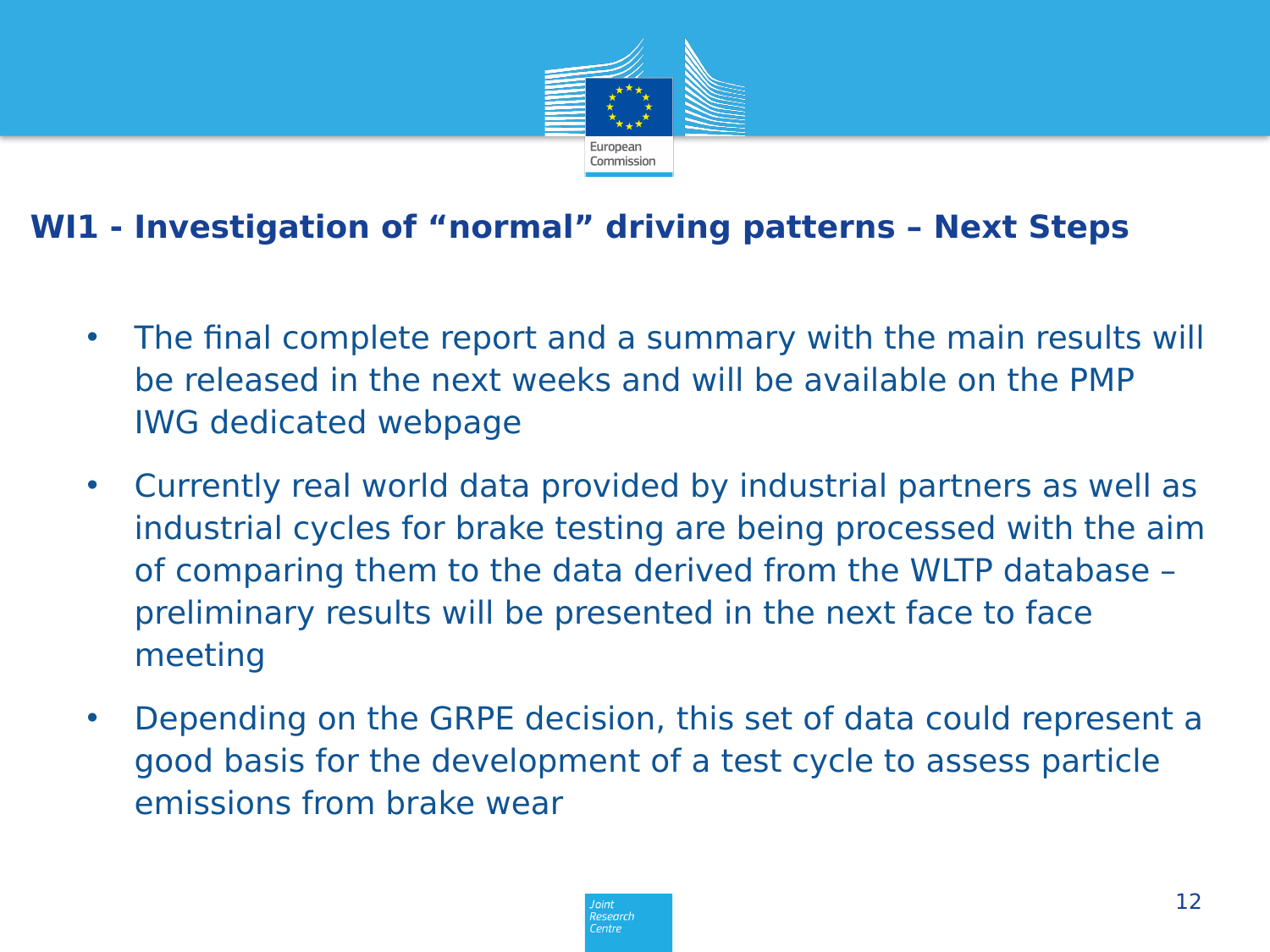

WI1 - Investigation of “normal” driving patterns – Next Steps
The final complete report and a summary with the main results will be released in the next weeks and will be available on the PMP IWG dedicated webpage
Currently real world data provided by industrial partners as well as industrial cycles for brake testing are being processed with the aim of comparing them to the data derived from the WLTP database – preliminary results will be presented in the next face to face meeting
Depending on the GRPE decision, this set of data could represent a good basis for the development of a test cycle to assess particle emissions from brake wear